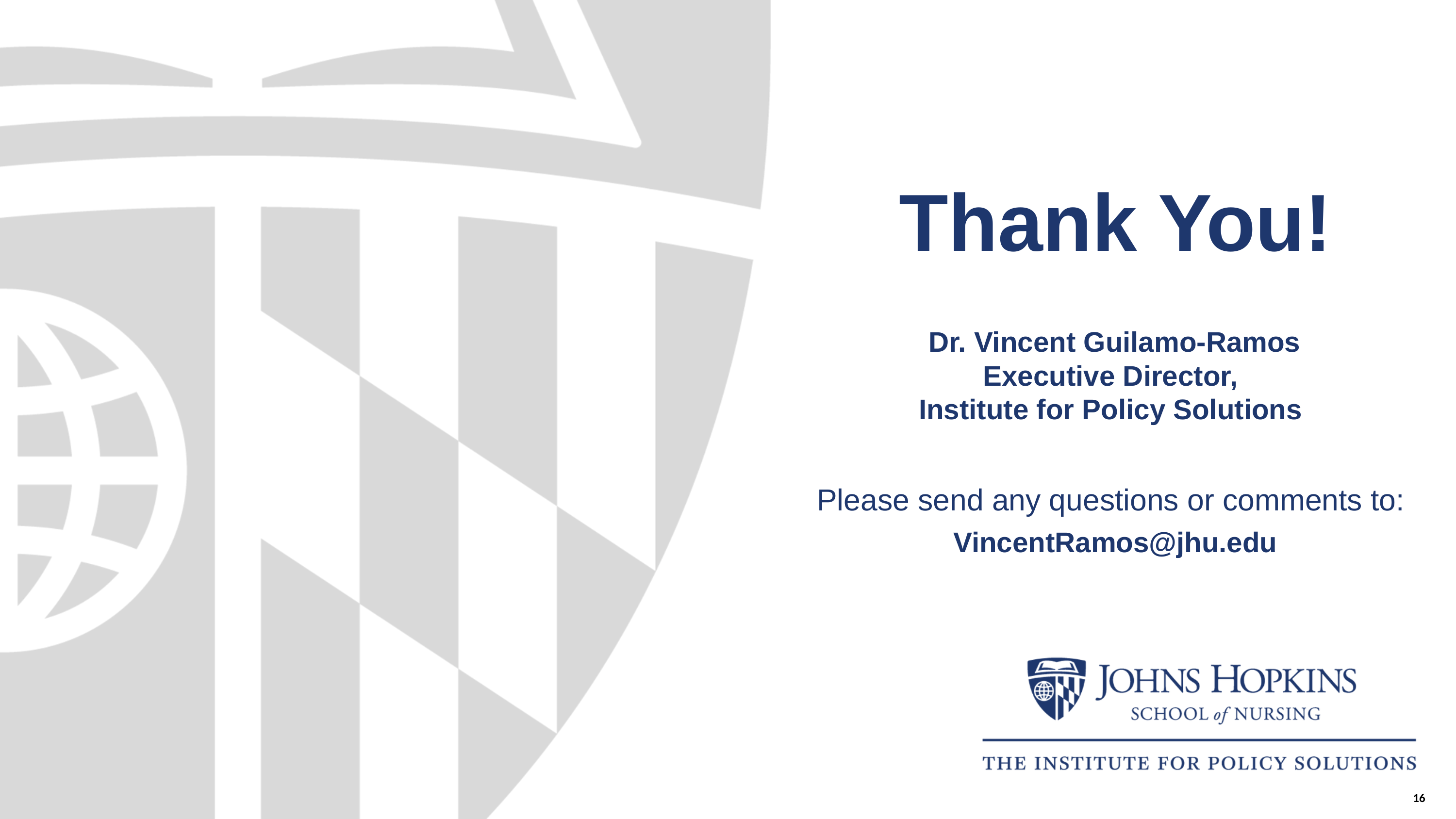

Thank You!
Dr. Vincent Guilamo-Ramos
Executive Director,
Institute for Policy Solutions
Please send any questions or comments to:

VincentRamos@jhu.edu

16